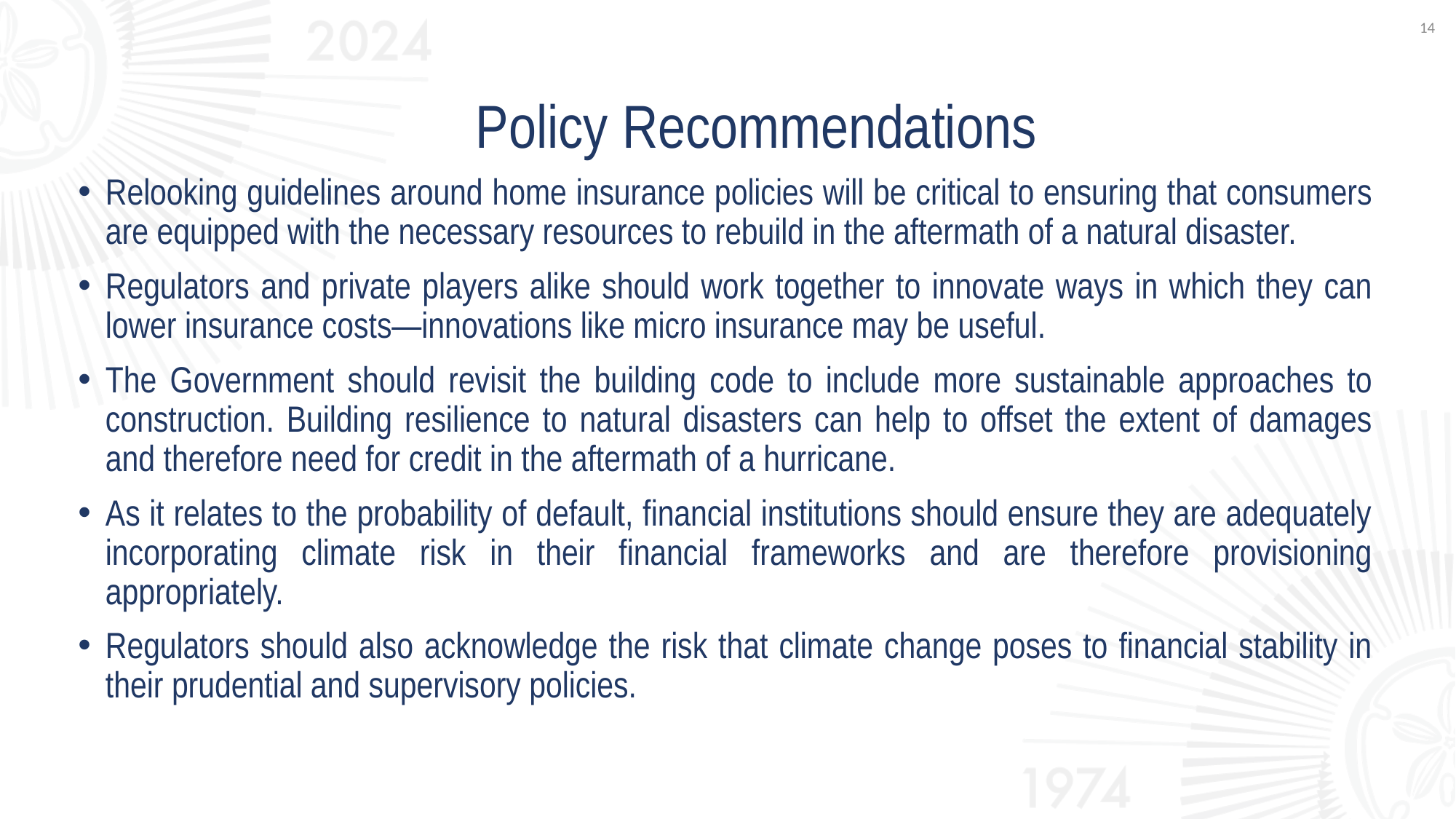

Policy Recommendations
Relooking guidelines around home insurance policies will be critical to ensuring that consumers are equipped with the necessary resources to rebuild in the aftermath of a natural disaster.
Regulators and private players alike should work together to innovate ways in which they can lower insurance costs—innovations like micro insurance may be useful.
The Government should revisit the building code to include more sustainable approaches to construction. Building resilience to natural disasters can help to offset the extent of damages and therefore need for credit in the aftermath of a hurricane.
As it relates to the probability of default, financial institutions should ensure they are adequately incorporating climate risk in their financial frameworks and are therefore provisioning appropriately.
Regulators should also acknowledge the risk that climate change poses to financial stability in their prudential and supervisory policies.